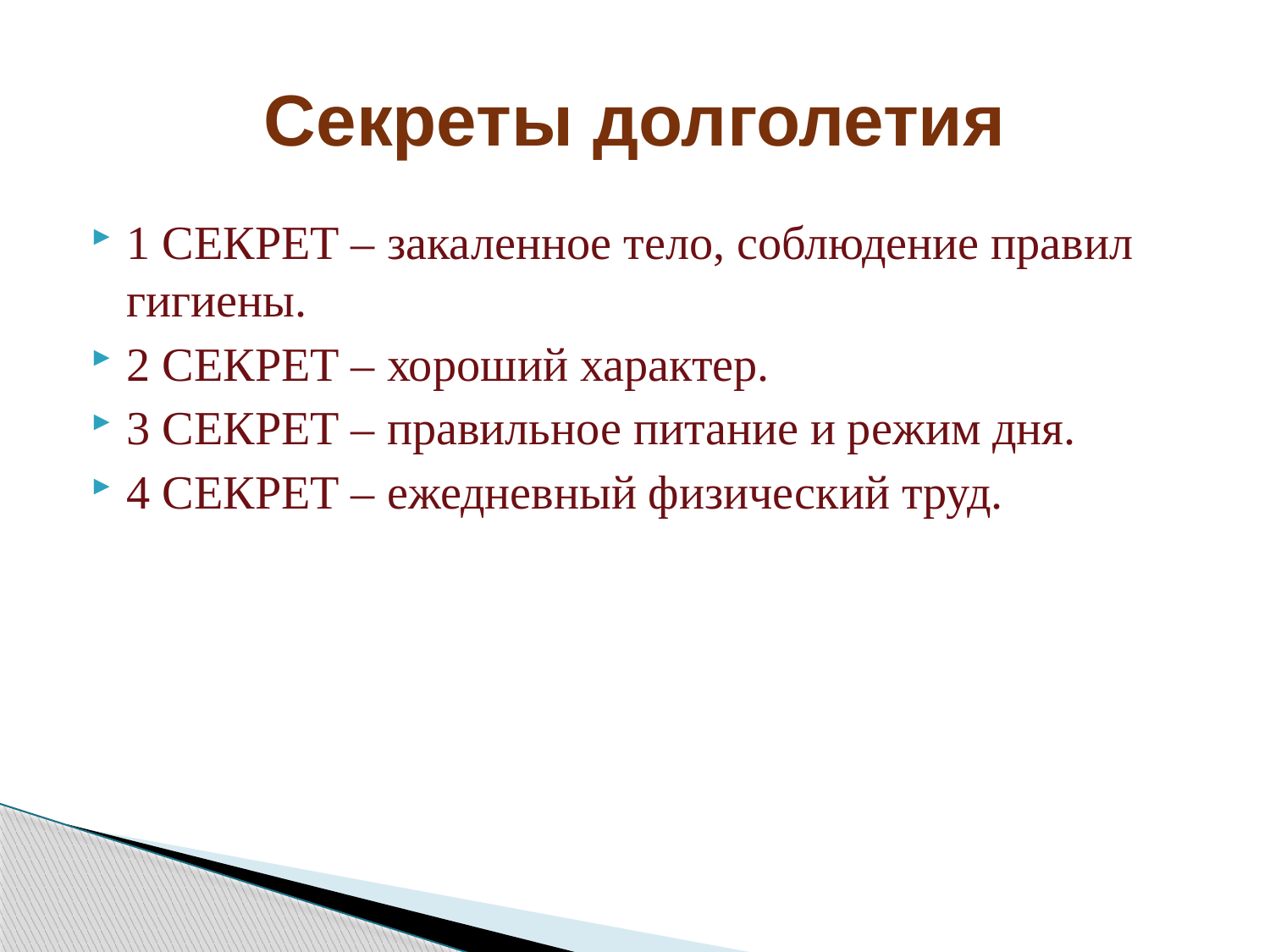

# Секреты долголетия
1 СЕКРЕТ – закаленное тело, соблюдение правил гигиены.
2 СЕКРЕТ – хороший характер.
3 СЕКРЕТ – правильное питание и режим дня.
4 СЕКРЕТ – ежедневный физический труд.